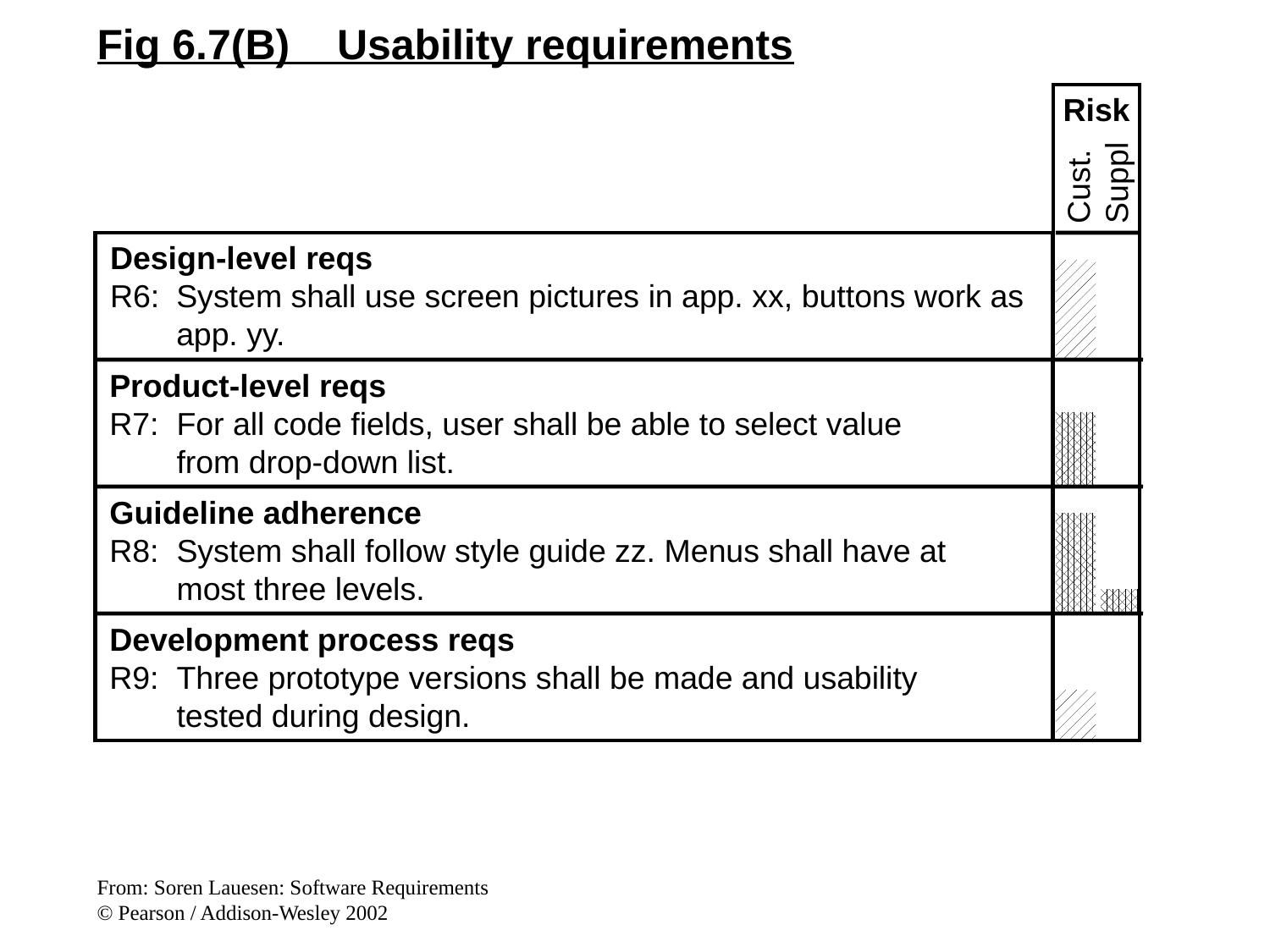

Fig 6.7(B)    Usability requirements
Risk
Cust.
Suppl
Design-level reqs
R6:	System shall use screen pictures in app. xx, buttons work as app. yy.

Product-level reqs
R7:	For all code fields, user shall be able to select value from drop-down list.

Guideline adherence
R8:	System shall follow style guide zz. Menus shall have at most three levels.

Development process reqs
R9:	Three prototype versions shall be made and usability tested during design.

From: Soren Lauesen: Software Requirements
© Pearson / Addison-Wesley 2002